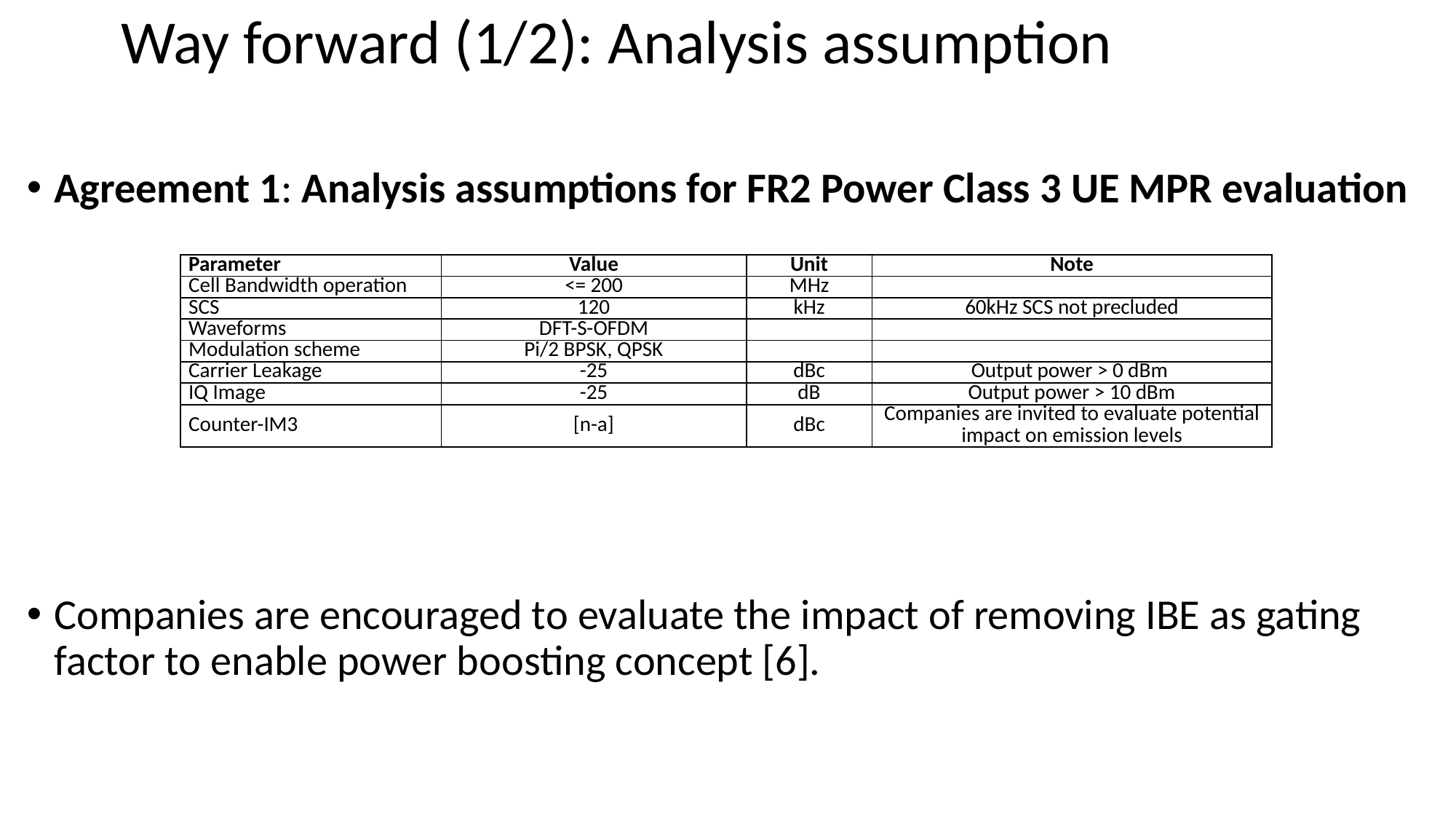

# Way forward (1/2): Analysis assumption
Agreement 1: Analysis assumptions for FR2 Power Class 3 UE MPR evaluation

Companies are encouraged to evaluate the impact of removing IBE as gating factor to enable power boosting concept [6].

| Parameter | Value | Unit | Note |
| --- | --- | --- | --- |
| Cell Bandwidth operation | <= 200 | MHz |  |
| SCS | 120 | kHz | 60kHz SCS not precluded |
| Waveforms | DFT-S-OFDM |  |  |
| Modulation scheme | Pi/2 BPSK, QPSK |  |  |
| Carrier Leakage | -25 | dBc | Output power > 0 dBm |
| IQ Image | -25 | dB | Output power > 10 dBm |
| Counter-IM3 | [n-a] | dBc | Companies are invited to evaluate potential impact on emission levels |